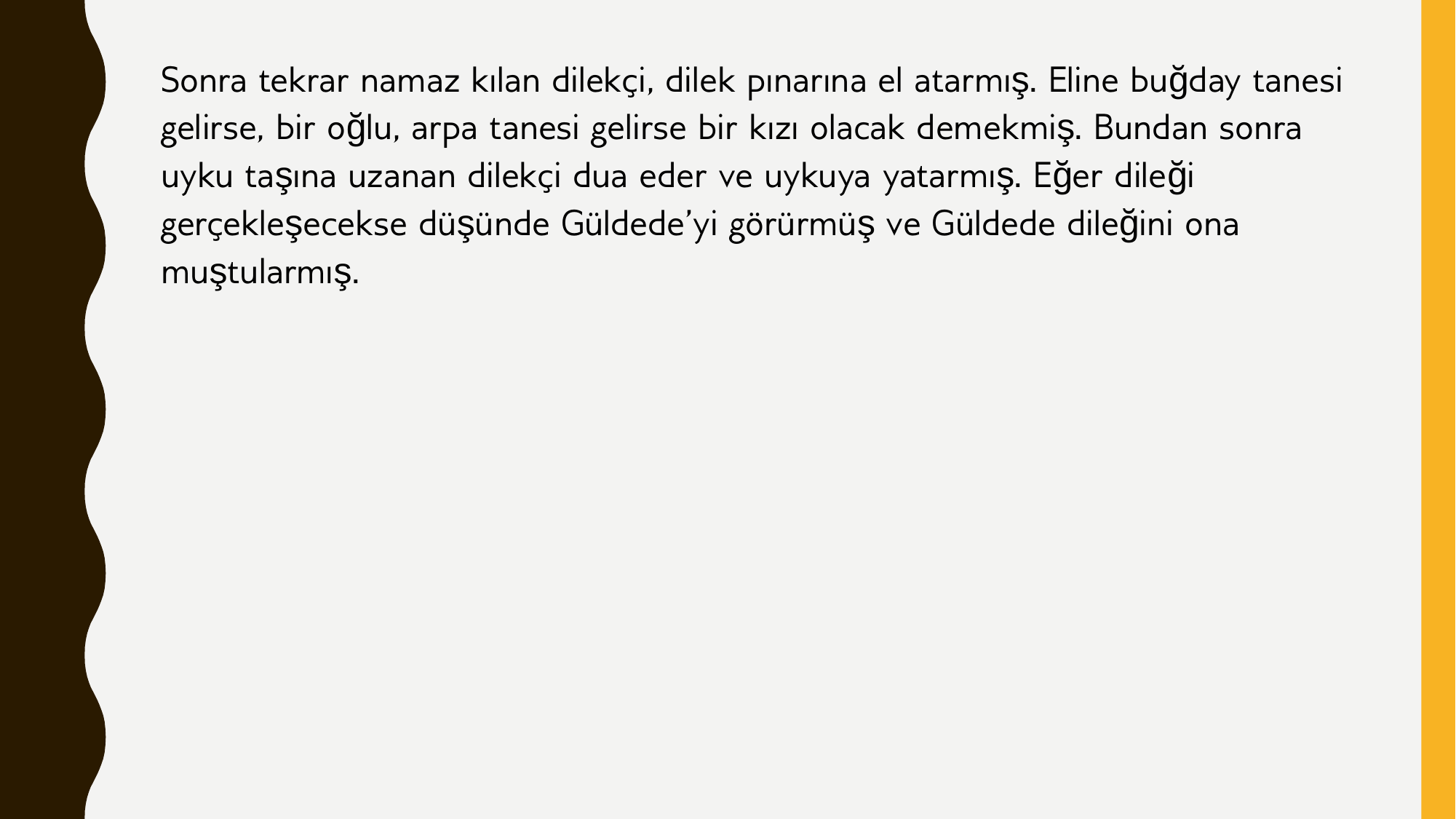

Sonra tekrar namaz kılan dilekçi, dilek pınarına el atarmış. Eline buğday tanesi gelirse, bir oğlu, arpa tanesi gelirse bir kızı olacak demekmiş. Bundan sonra uyku taşına uzanan dilekçi dua eder ve uykuya yatarmış. Eğer dileği gerçekleşecekse düşünde Güldede’yi görürmüş ve Güldede dileğini ona muştularmış.